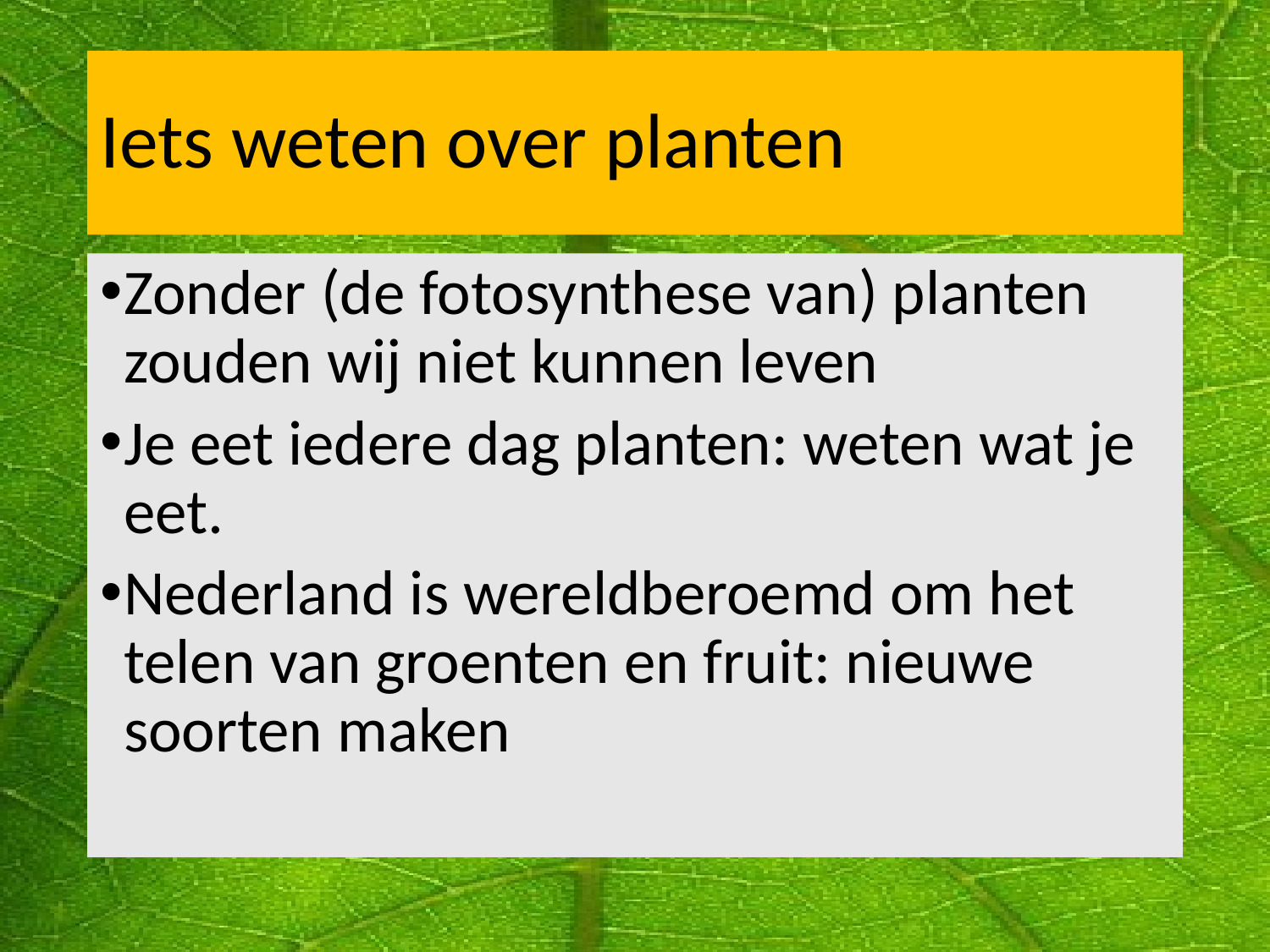

# Iets weten over planten
Zonder (de fotosynthese van) planten zouden wij niet kunnen leven
Je eet iedere dag planten: weten wat je eet.
Nederland is wereldberoemd om het telen van groenten en fruit: nieuwe soorten maken